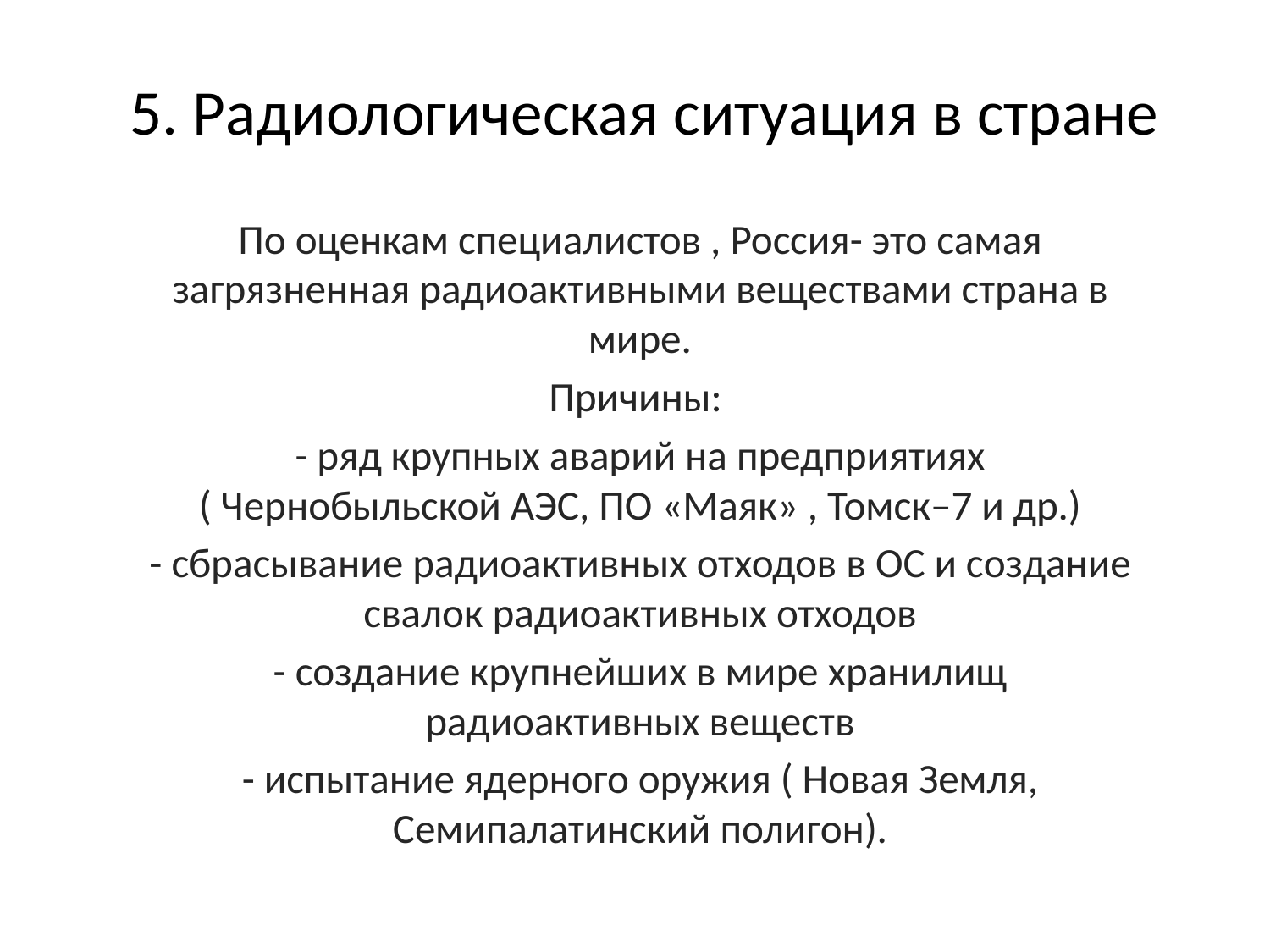

# 5. Радиологическая ситуация в стране
По оценкам специалистов , Россия- это самая загрязненная радиоактивными веществами страна в мире.
Причины:
- ряд крупных аварий на предприятиях ( Чернобыльской АЭС, ПО «Маяк» , Томск–7 и др.)
- сбрасывание радиоактивных отходов в ОС и создание свалок радиоактивных отходов
- создание крупнейших в мире хранилищ радиоактивных веществ
- испытание ядерного оружия ( Новая Земля, Семипалатинский полигон).